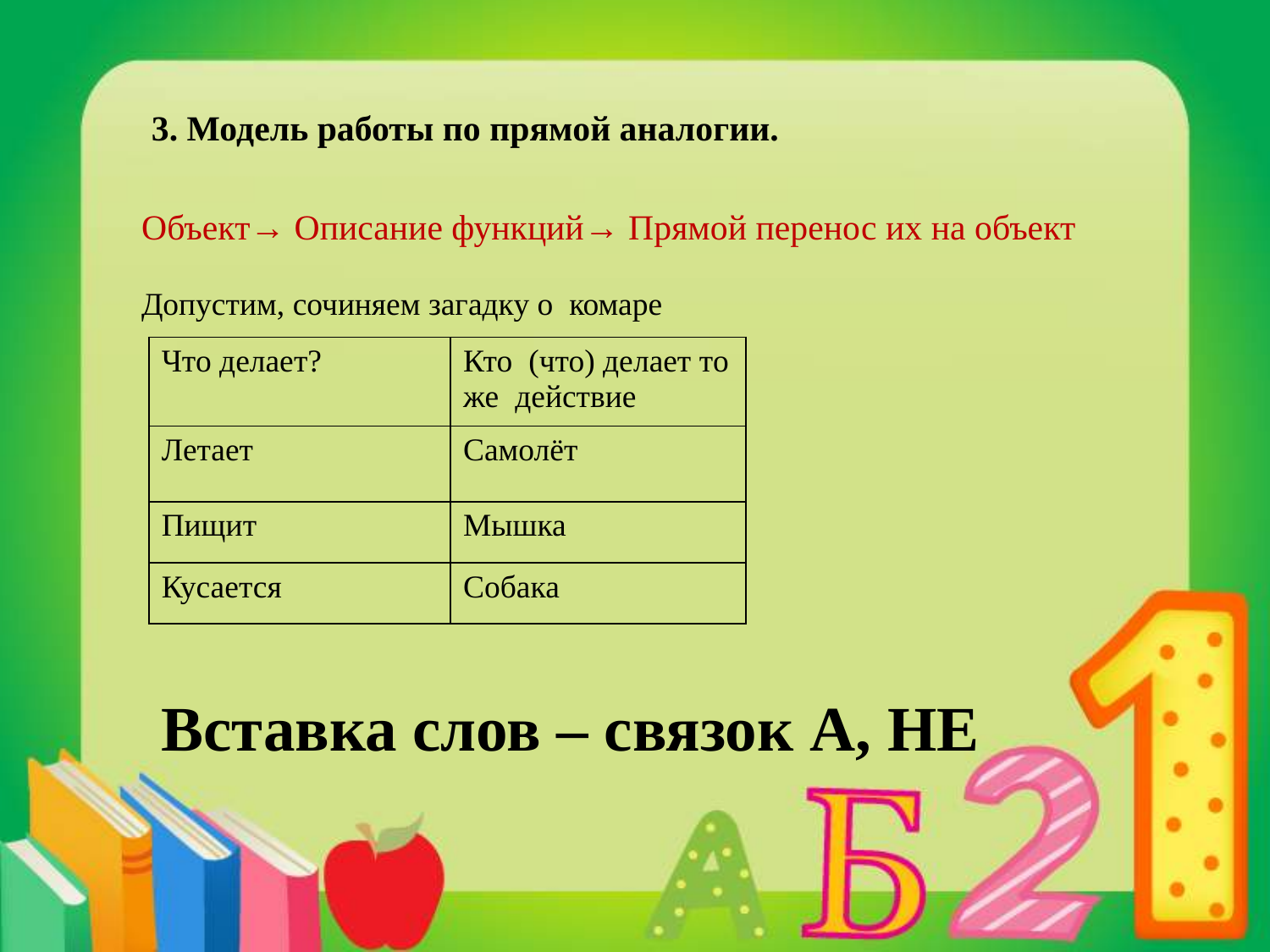

3. Модель работы по прямой аналогии.
Объект→ Описание функций→ Прямой перенос их на объект
Допустим, сочиняем загадку о  комаре
| Что делает? | Кто (что) делает то же действие |
| --- | --- |
| Летает | Самолёт |
| Пищит | Мышка |
| Кусается | Собака |

Вставка слов – связок А, НЕ